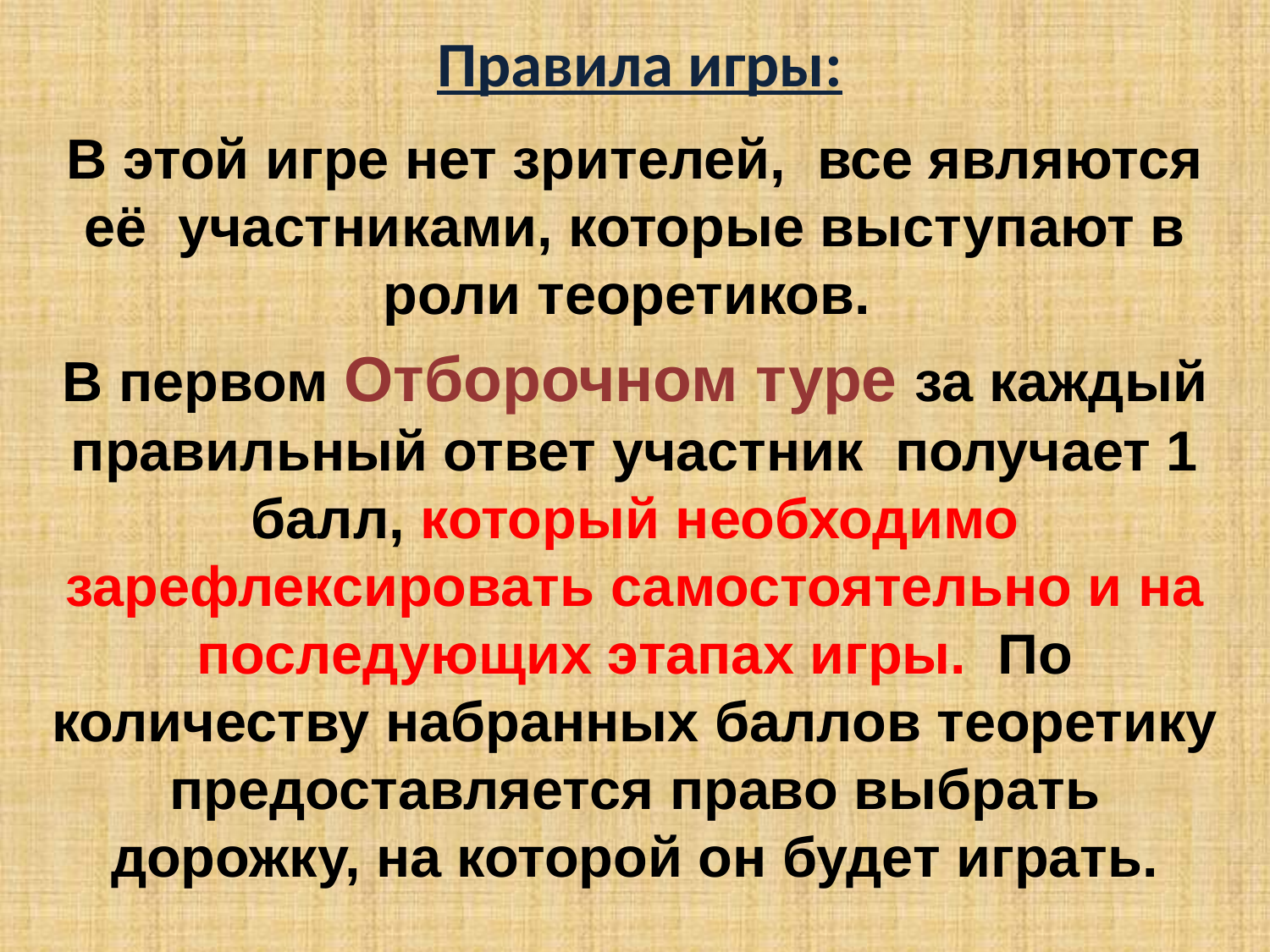

# Правила игры:
В этой игре нет зрителей,  все являются её  участниками, которые выступают в роли теоретиков.
В первом Отборочном туре за каждый правильный ответ участник  получает 1 балл, который необходимо зарефлексировать самостоятельно и на последующих этапах игры.  По количеству набранных баллов теоретику предоставляется право выбрать дорожку, на которой он будет играть.